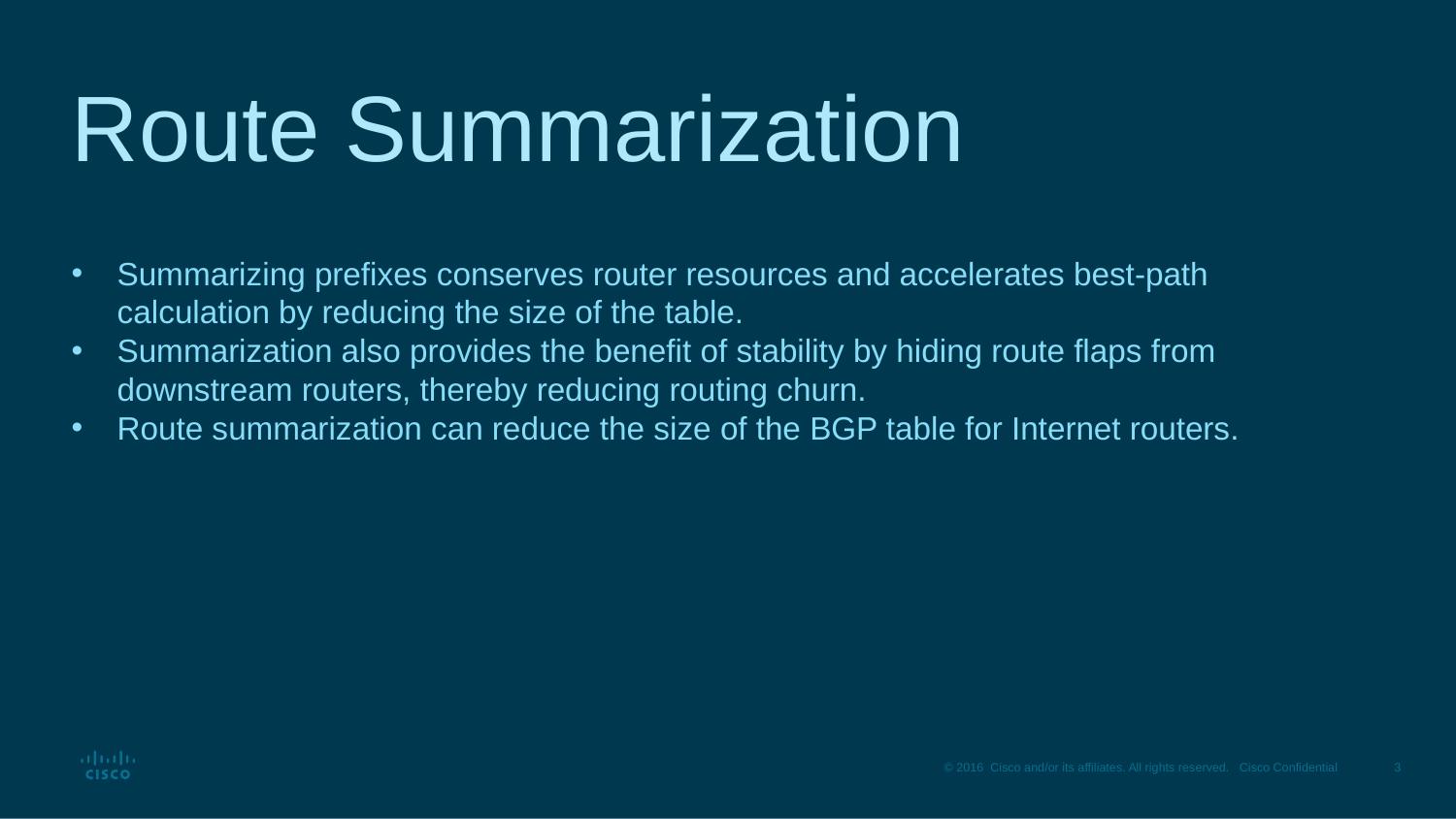

# Route Summarization
Summarizing prefixes conserves router resources and accelerates best-path calculation by reducing the size of the table.
Summarization also provides the benefit of stability by hiding route flaps from downstream routers, thereby reducing routing churn.
Route summarization can reduce the size of the BGP table for Internet routers.